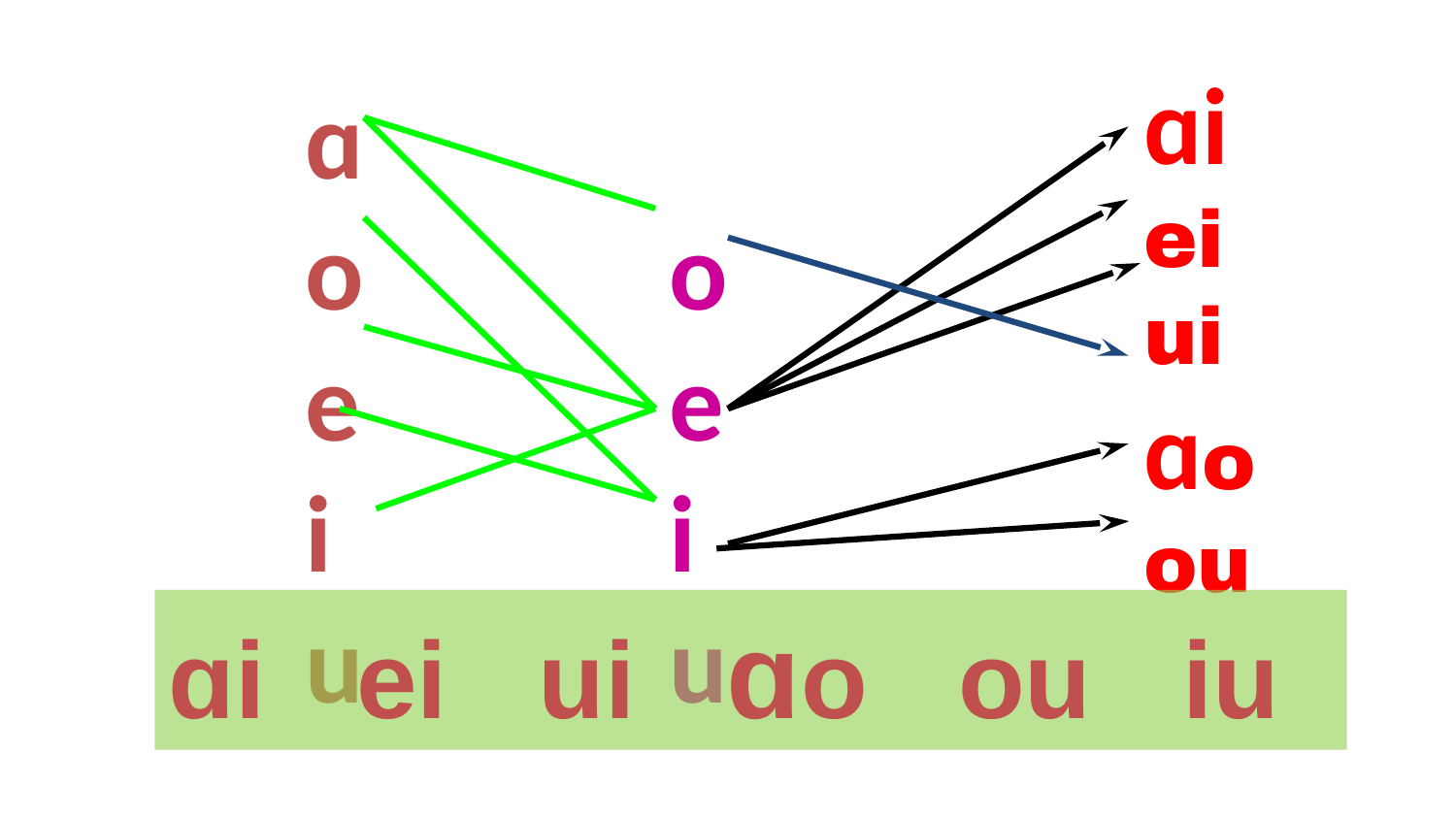

ɑi
eiuiɑoou          iu
ɑ
oeiu

oeiu

ɑi   ei   ui   ɑo   ou   iu